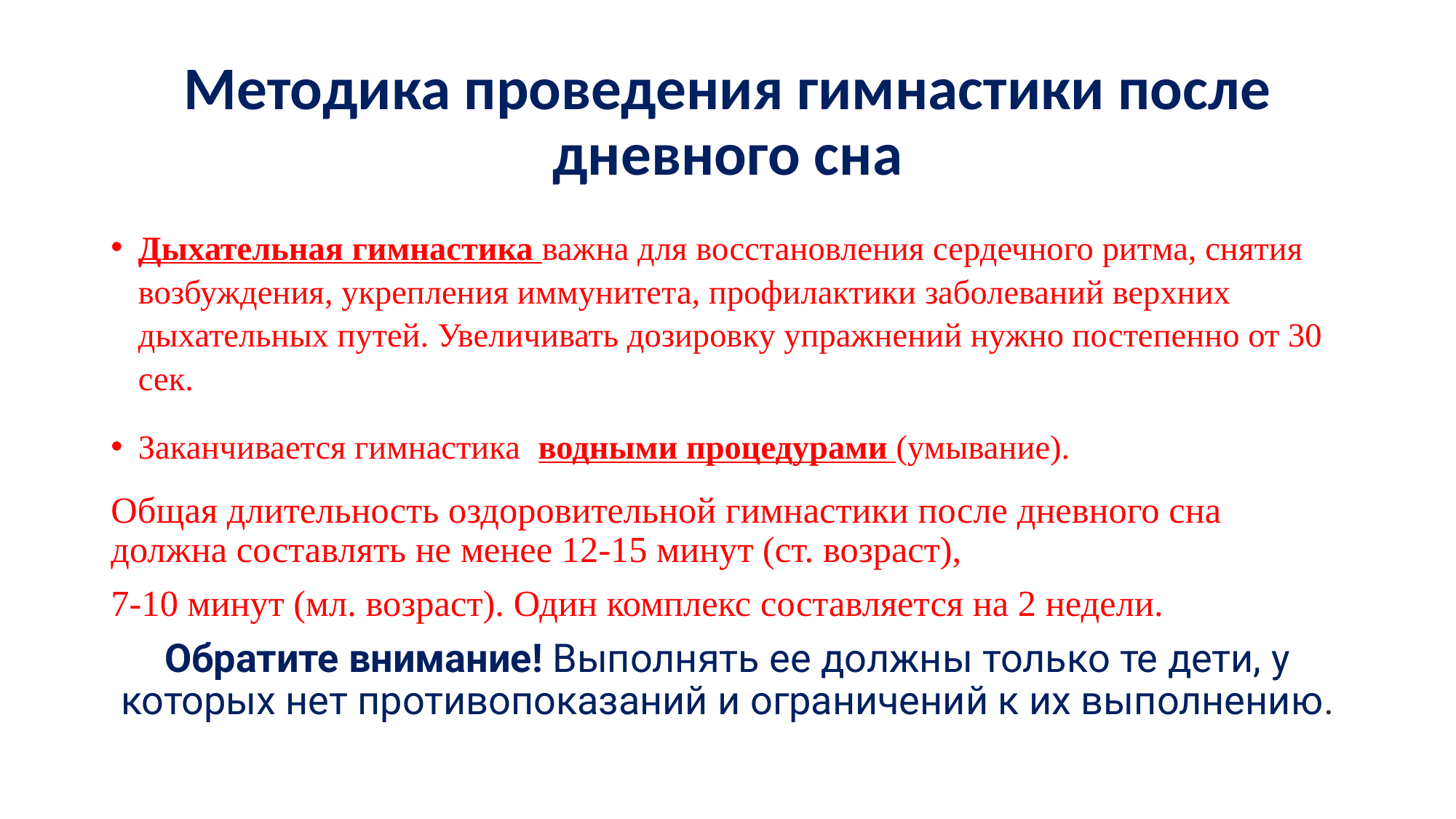

# Методика проведения гимнастики после дневного сна
Дыхательная гимнастика важна для восстановления сердечного ритма, снятия возбуждения, укрепления иммунитета, профилактики заболеваний верхних дыхательных путей. Увеличивать дозировку упражнений нужно постепенно от 30 сек.
Заканчивается гимнастика  водными процедурами (умывание).
Общая длительность оздоровительной гимнастики после дневного сна должна составлять не менее 12-15 минут (ст. возраст),
7-10 минут (мл. возраст). Один комплекс составляется на 2 недели.
Обратите внимание! Выполнять ее должны только те дети, у которых нет противопоказаний и ограничений к их выполнению.